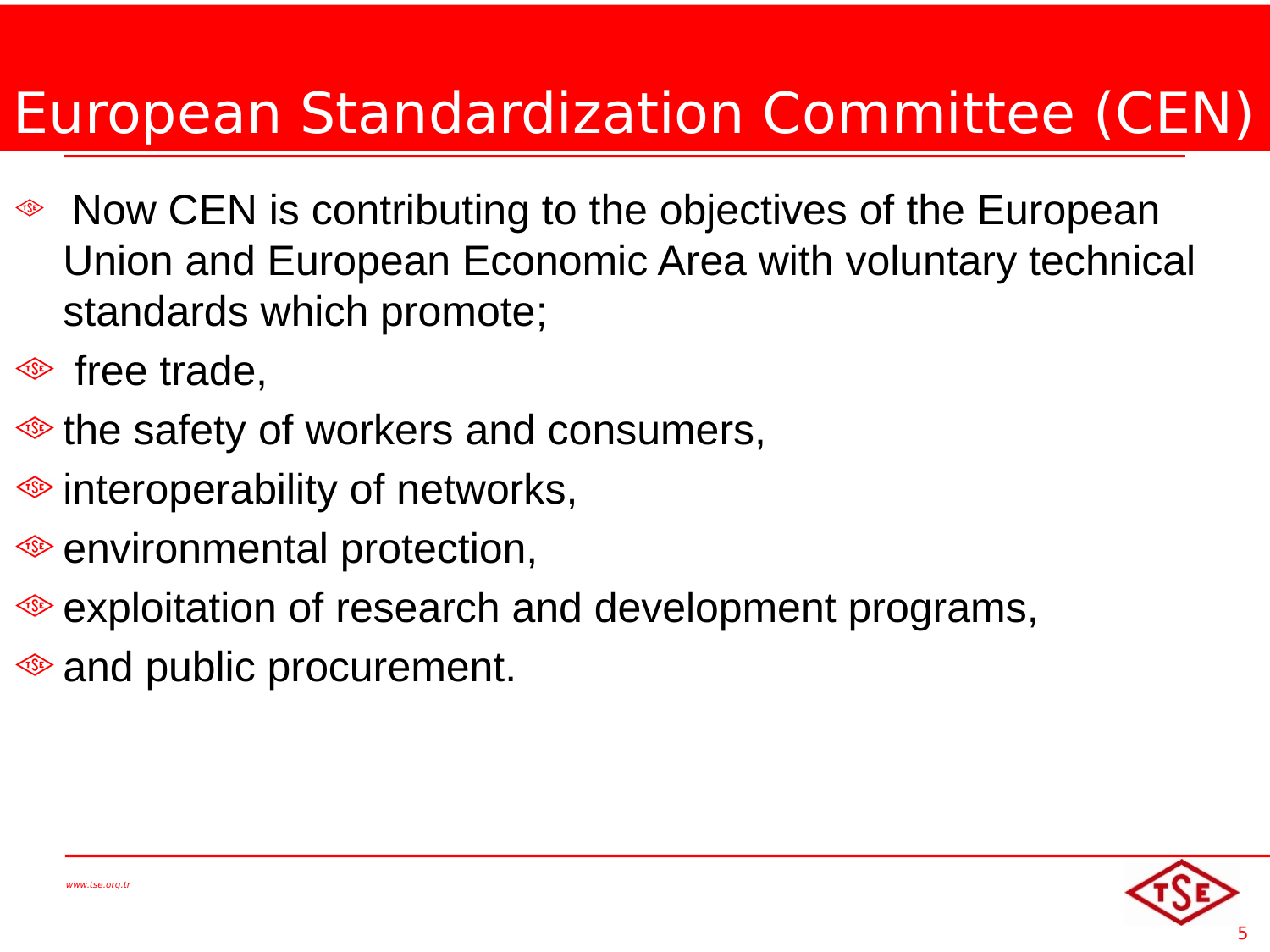

# European Standardization Committee (CEN)
 Now CEN is contributing to the objectives of the European Union and European Economic Area with voluntary technical standards which promote;
 free trade,
the safety of workers and consumers,
interoperability of networks,
environmental protection,
exploitation of research and development programs,
and public procurement.

www.tse.org.tr
5